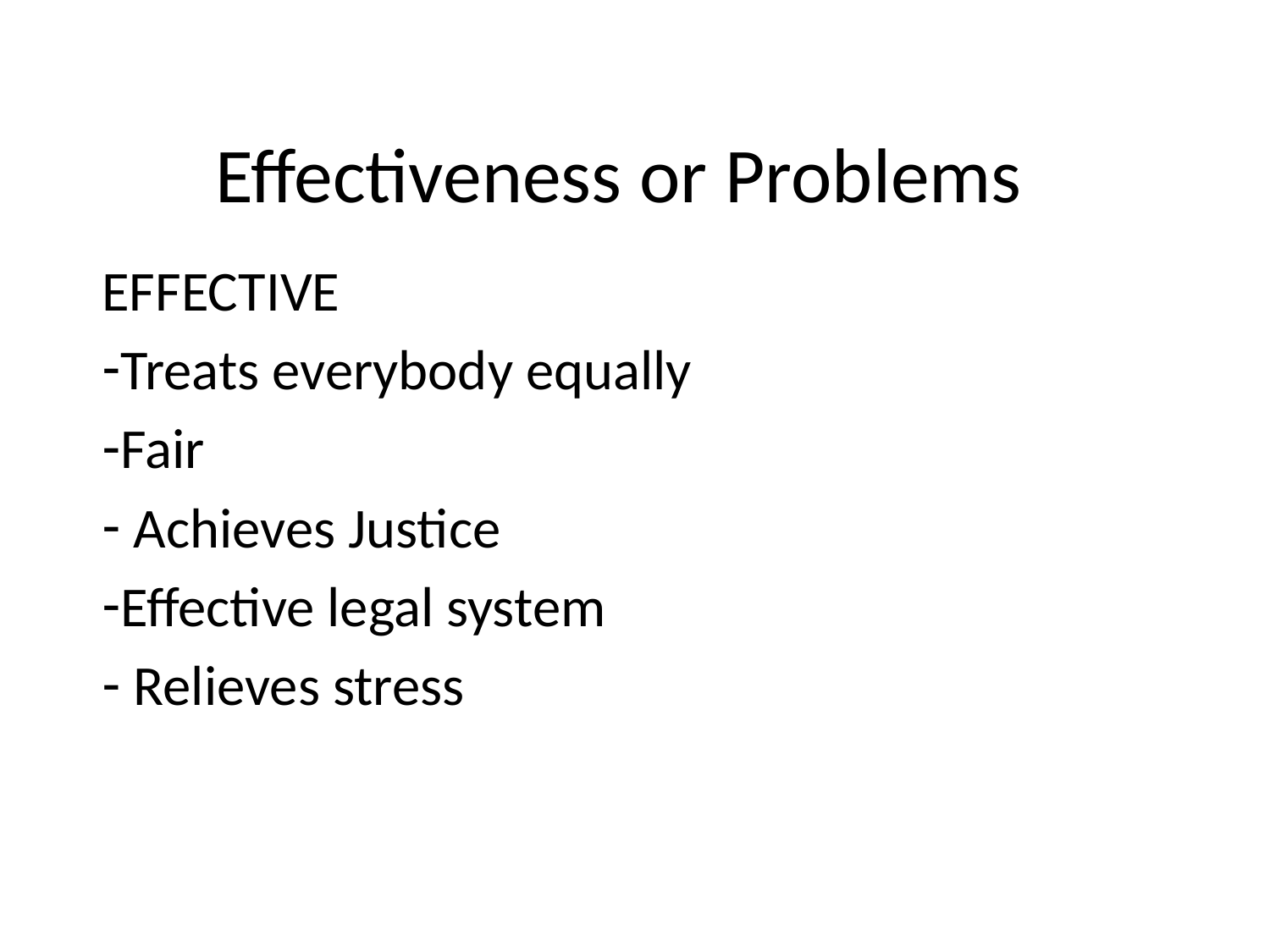

# Effectiveness or Problems
EFFECTIVE
Treats everybody equally
Fair
 Achieves Justice
Effective legal system
 Relieves stress